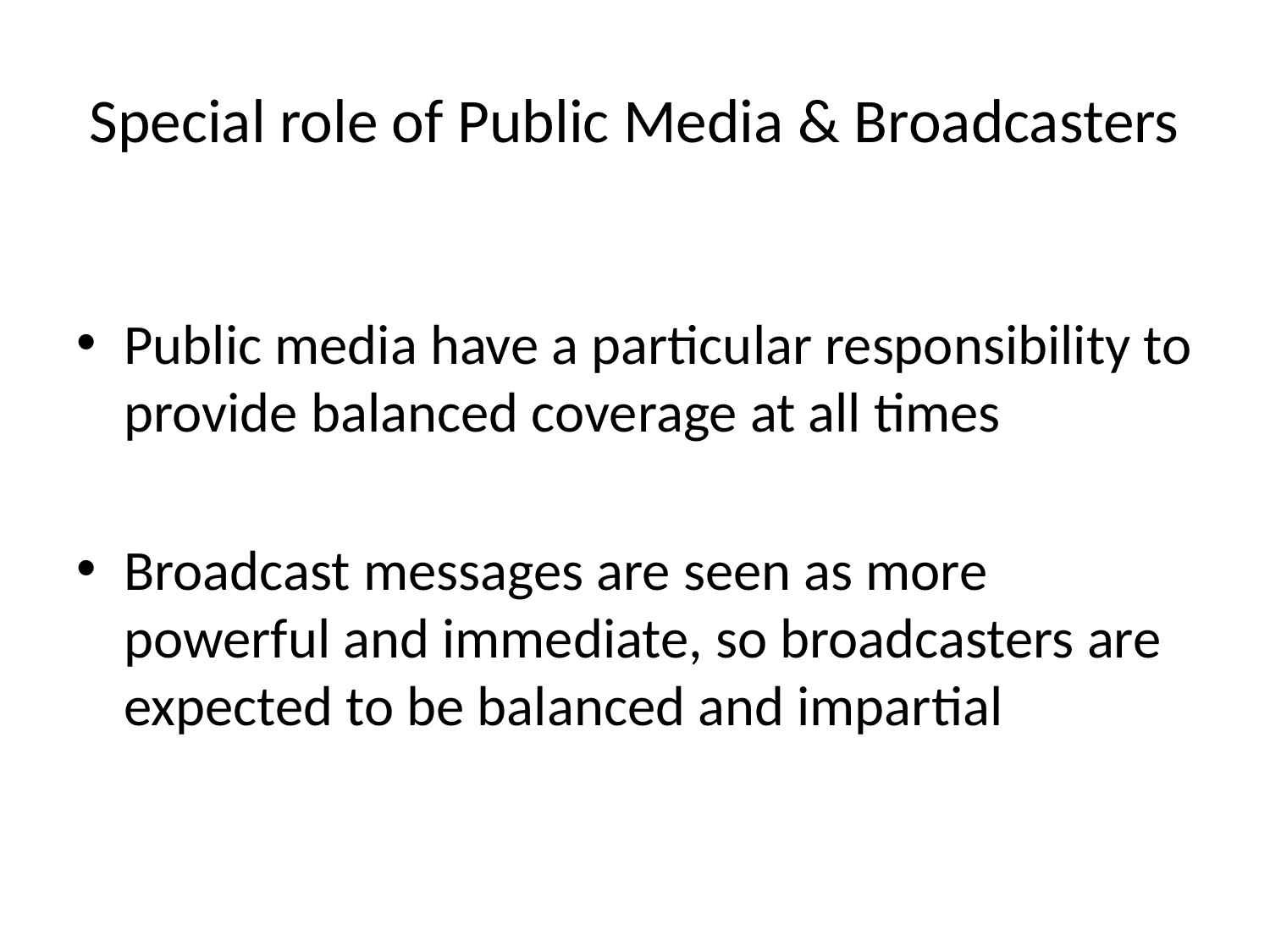

# Special role of Public Media & Broadcasters

Public media have a particular responsibility to provide balanced coverage at all times

Broadcast messages are seen as more powerful and immediate, so broadcasters are expected to be balanced and impartial